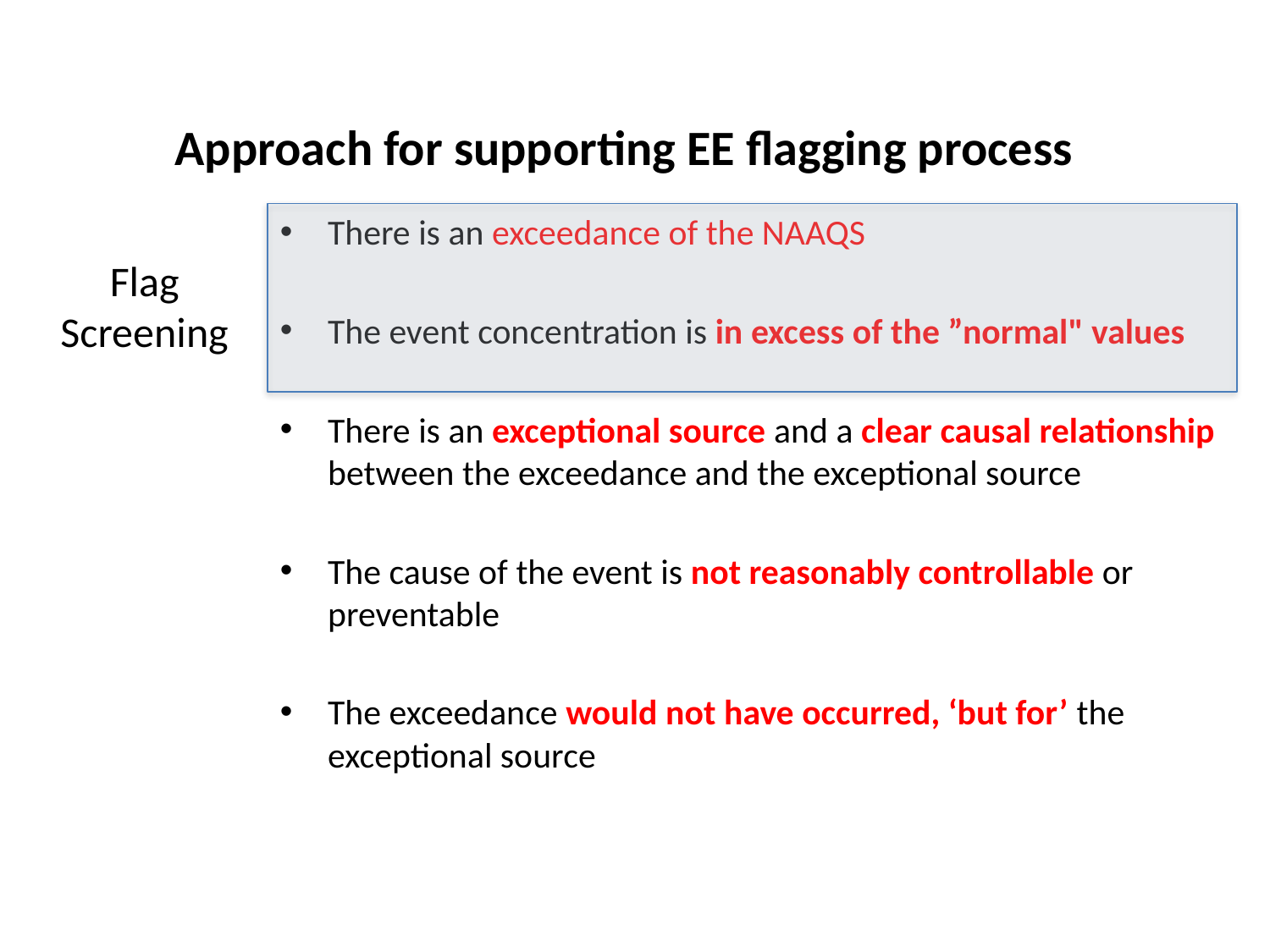

# Approach for supporting EE flagging process
There is an exceedance of the NAAQS

The event concentration is in excess of the ”normal" values

There is an exceptional source and a clear causal relationship between the exceedance and the exceptional source

The cause of the event is not reasonably controllable or preventable

The exceedance would not have occurred, ‘but for’ the exceptional source

Flag Screening